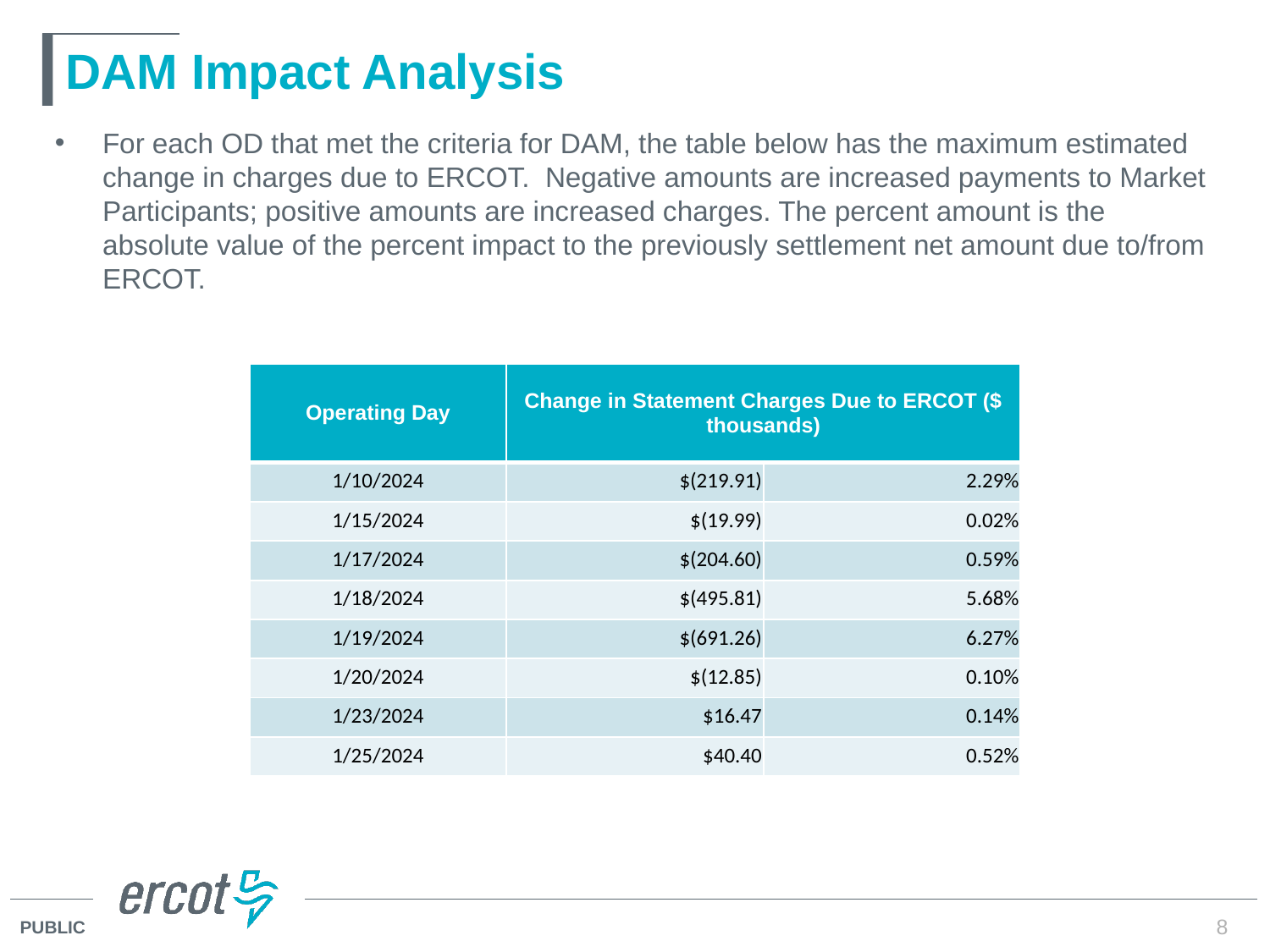

# DAM Impact Analysis
For each OD that met the criteria for DAM, the table below has the maximum estimated change in charges due to ERCOT.  Negative amounts are increased payments to Market Participants; positive amounts are increased charges. The percent amount is the absolute value of the percent impact to the previously settlement net amount due to/from ERCOT.

| Operating Day | Change in Statement Charges Due to ERCOT ($ thousands) |  |
| --- | --- | --- |
| 1/10/2024 | $(219.91) | 2.29% |
| 1/15/2024 | $(19.99) | 0.02% |
| 1/17/2024 | $(204.60) | 0.59% |
| 1/18/2024 | $(495.81) | 5.68% |
| 1/19/2024 | $(691.26) | 6.27% |
| 1/20/2024 | $(12.85) | 0.10% |
| 1/23/2024 | $16.47 | 0.14% |
| 1/25/2024 | $40.40 | 0.52% |
8